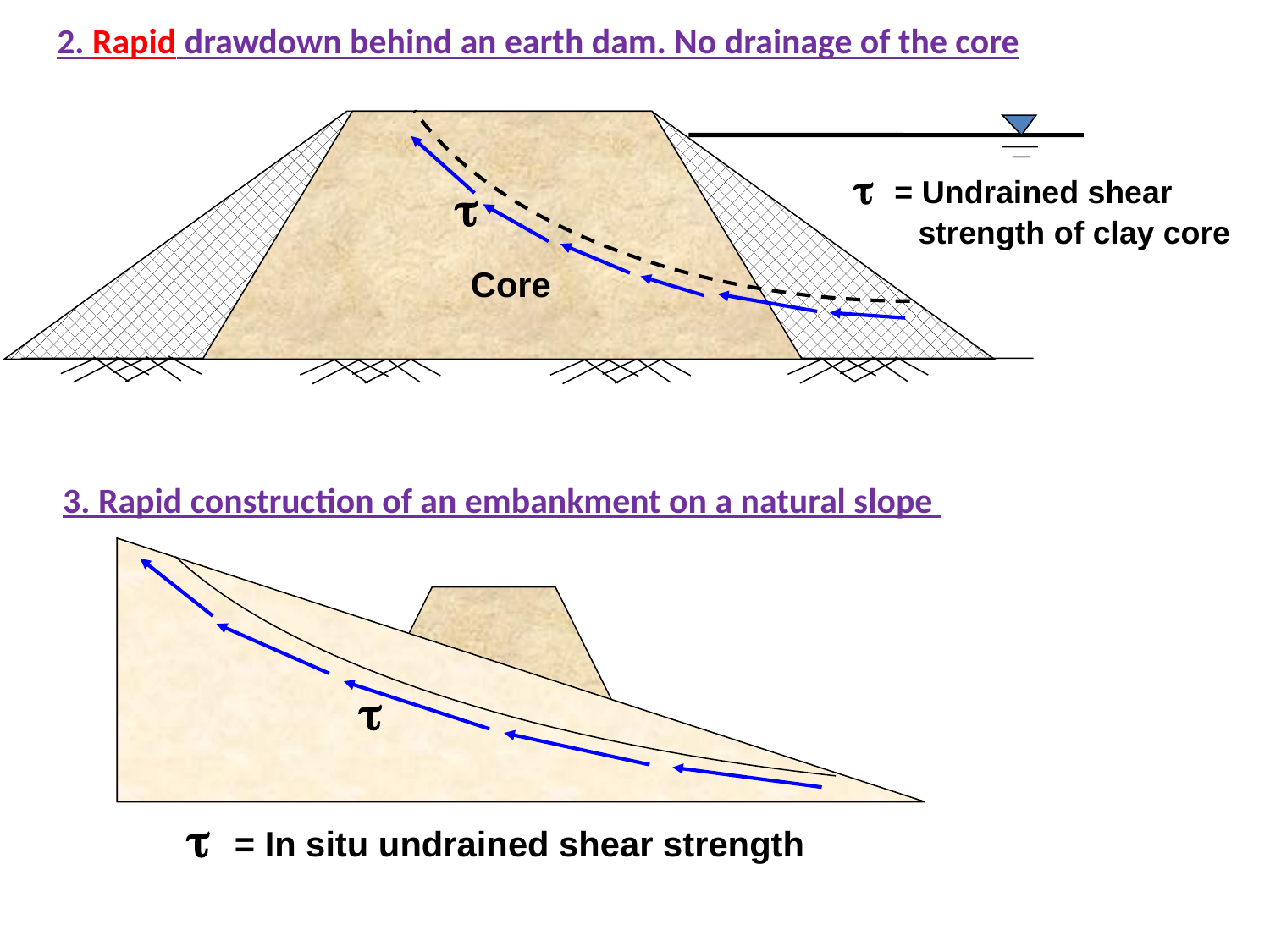

2. Rapid drawdown behind an earth dam. No drainage of the core

τ

τ = Undrained shear strength of clay core
Core

τ
τ = In situ undrained shear strength
3. Rapid construction of an embankment on a natural slope